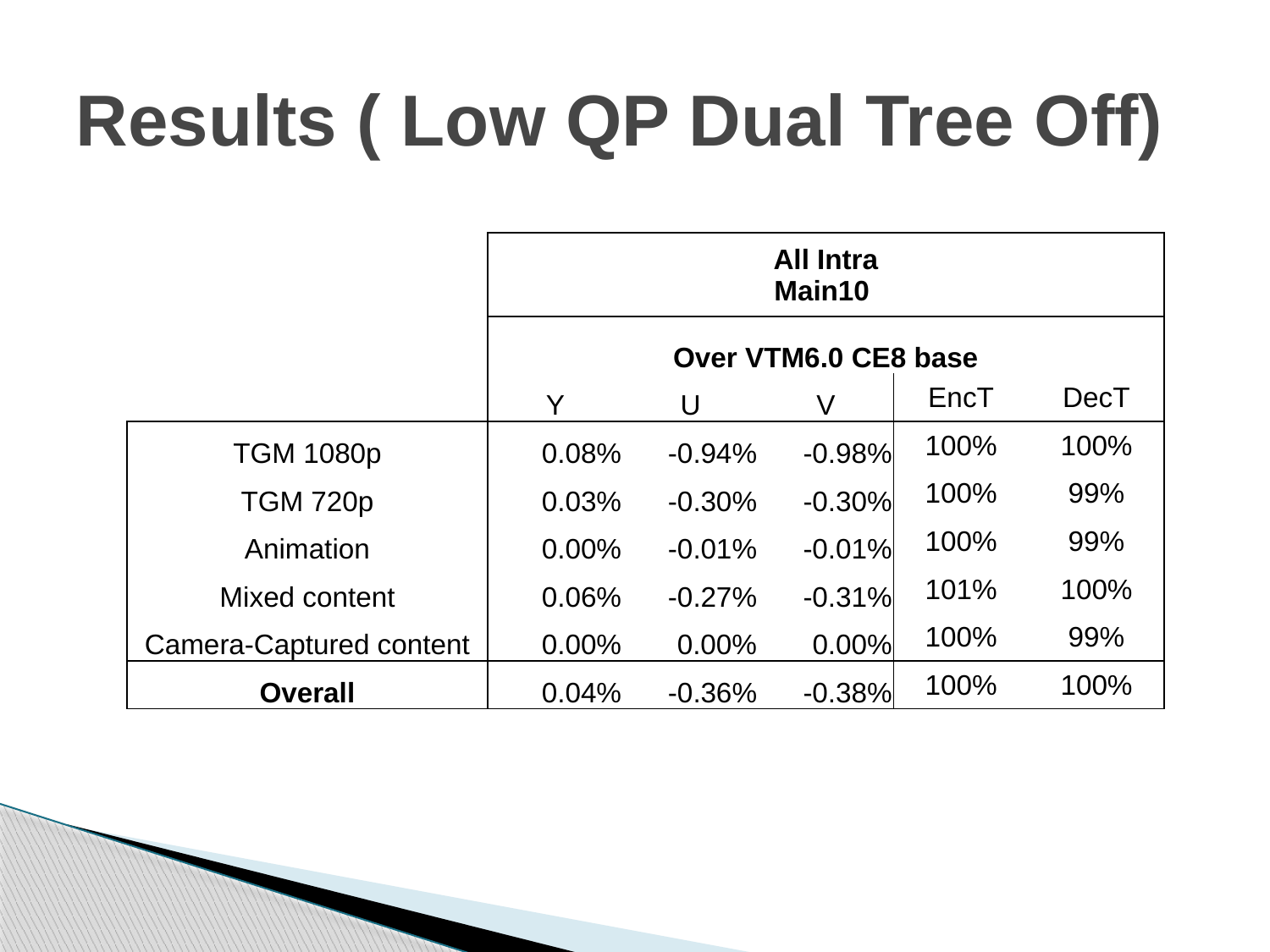

# Results ( Low QP Dual Tree Off)
|  |  |  | All Intra Main10 |  |  |
| --- | --- | --- | --- | --- | --- |
|  | Over VTM6.0 CE8 base |  |  |  |  |
|  | Y | U | V | EncT | DecT |
| TGM 1080p | 0.08% | -0.94% | -0.98% | 100% | 100% |
| TGM 720p | 0.03% | -0.30% | -0.30% | 100% | 99% |
| Animation | 0.00% | -0.01% | -0.01% | 100% | 99% |
| Mixed content | 0.06% | -0.27% | -0.31% | 101% | 100% |
| Camera-Captured content | 0.00% | 0.00% | 0.00% | 100% | 99% |
| Overall | 0.04% | -0.36% | -0.38% | 100% | 100% |